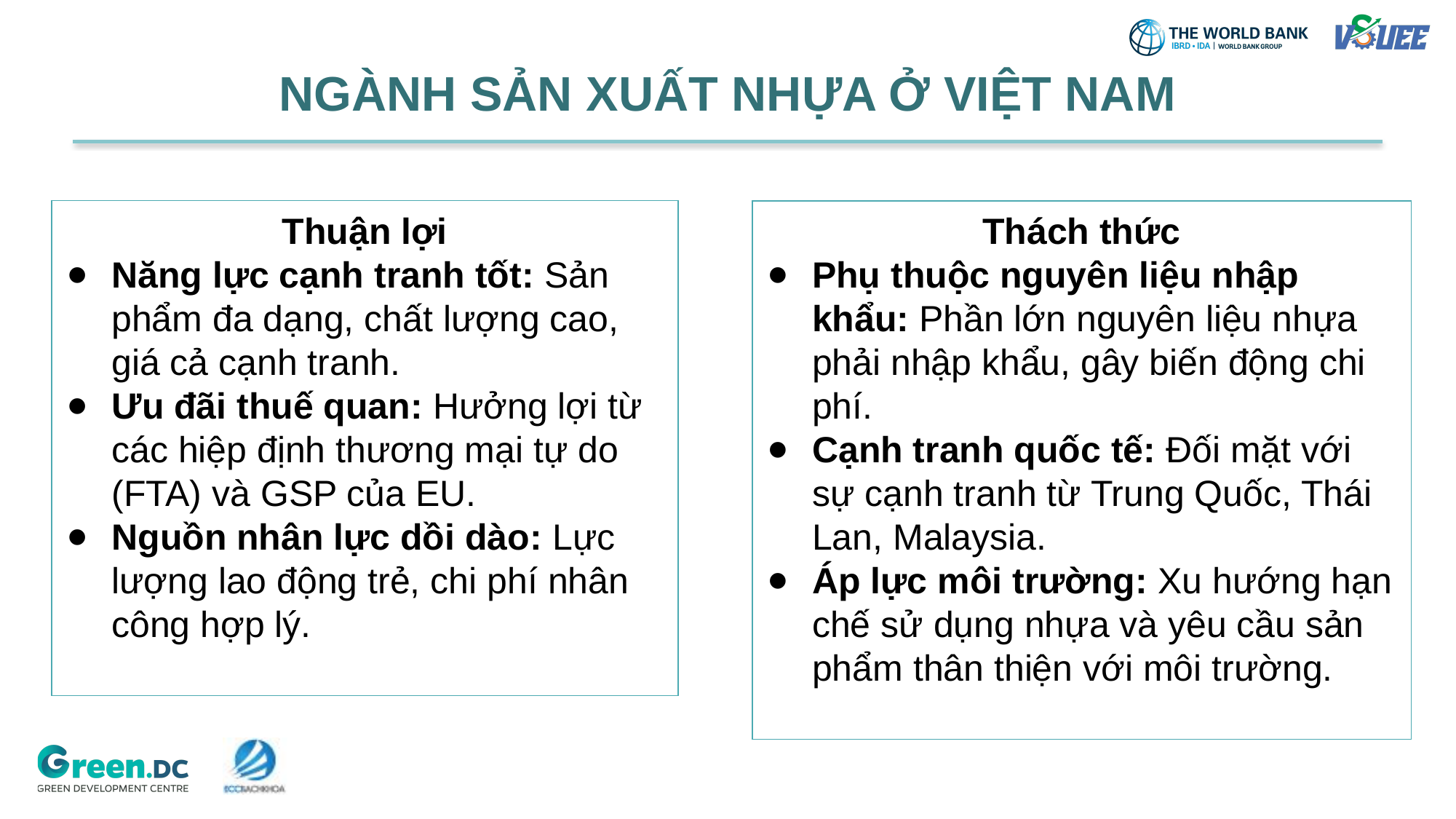

# NGÀNH SẢN XUẤT NHỰA Ở VIỆT NAM
Thuận lợi
Năng lực cạnh tranh tốt: Sản phẩm đa dạng, chất lượng cao, giá cả cạnh tranh.
Ưu đãi thuế quan: Hưởng lợi từ các hiệp định thương mại tự do (FTA) và GSP của EU.
Nguồn nhân lực dồi dào: Lực lượng lao động trẻ, chi phí nhân công hợp lý.

Thách thức
Phụ thuộc nguyên liệu nhập khẩu: Phần lớn nguyên liệu nhựa phải nhập khẩu, gây biến động chi phí.
Cạnh tranh quốc tế: Đối mặt với sự cạnh tranh từ Trung Quốc, Thái Lan, Malaysia.
Áp lực môi trường: Xu hướng hạn chế sử dụng nhựa và yêu cầu sản phẩm thân thiện với môi trường.